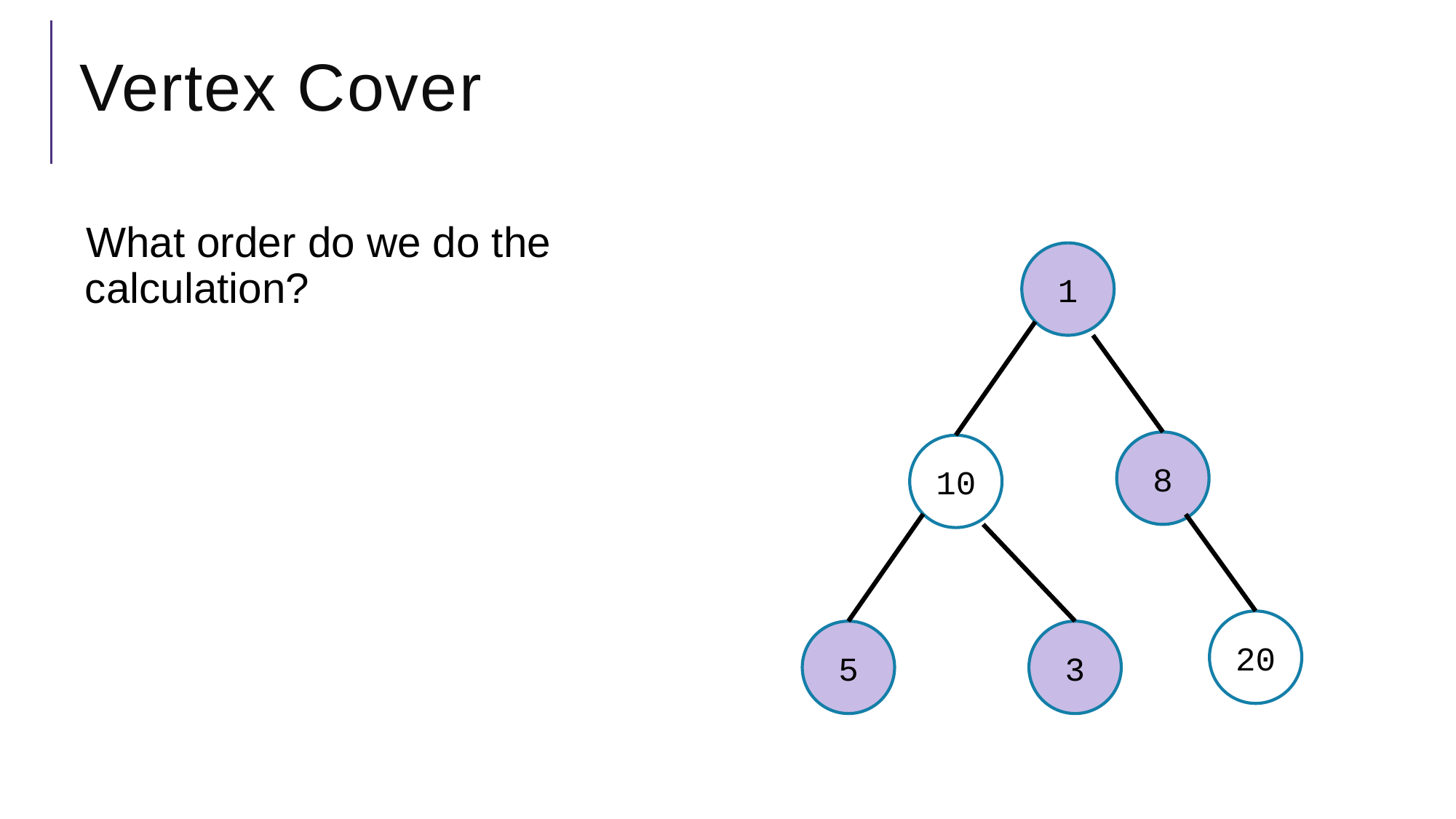

# Vertex Cover
What order do we do the calculation?
1
8
10
20
5
3